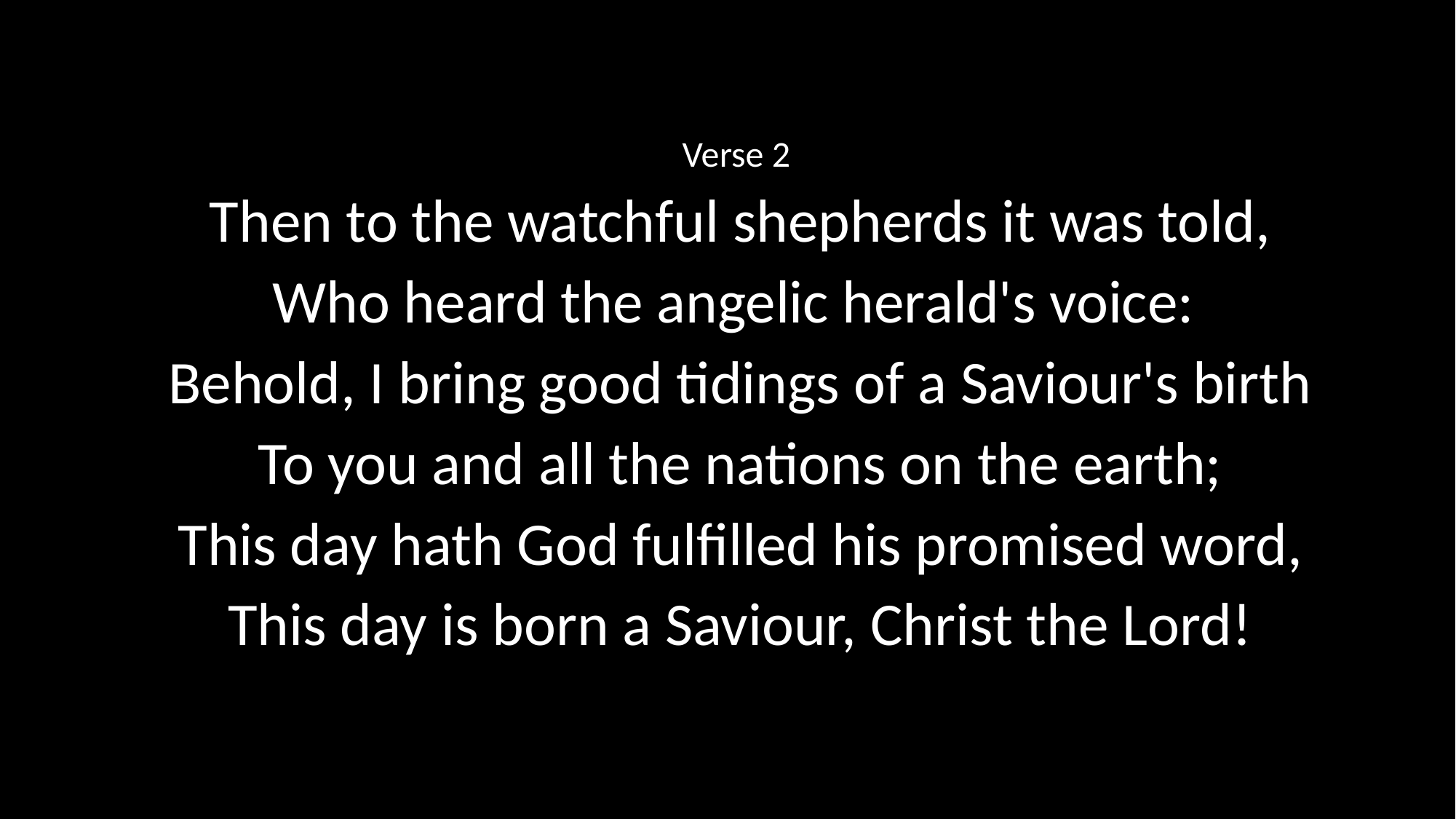

Verse 2
Then to the watchful shepherds it was told,
Who heard the angelic herald's voice:
Behold, I bring good tidings of a Saviour's birth
To you and all the nations on the earth;
This day hath God fulfilled his promised word,
This day is born a Saviour, Christ the Lord!